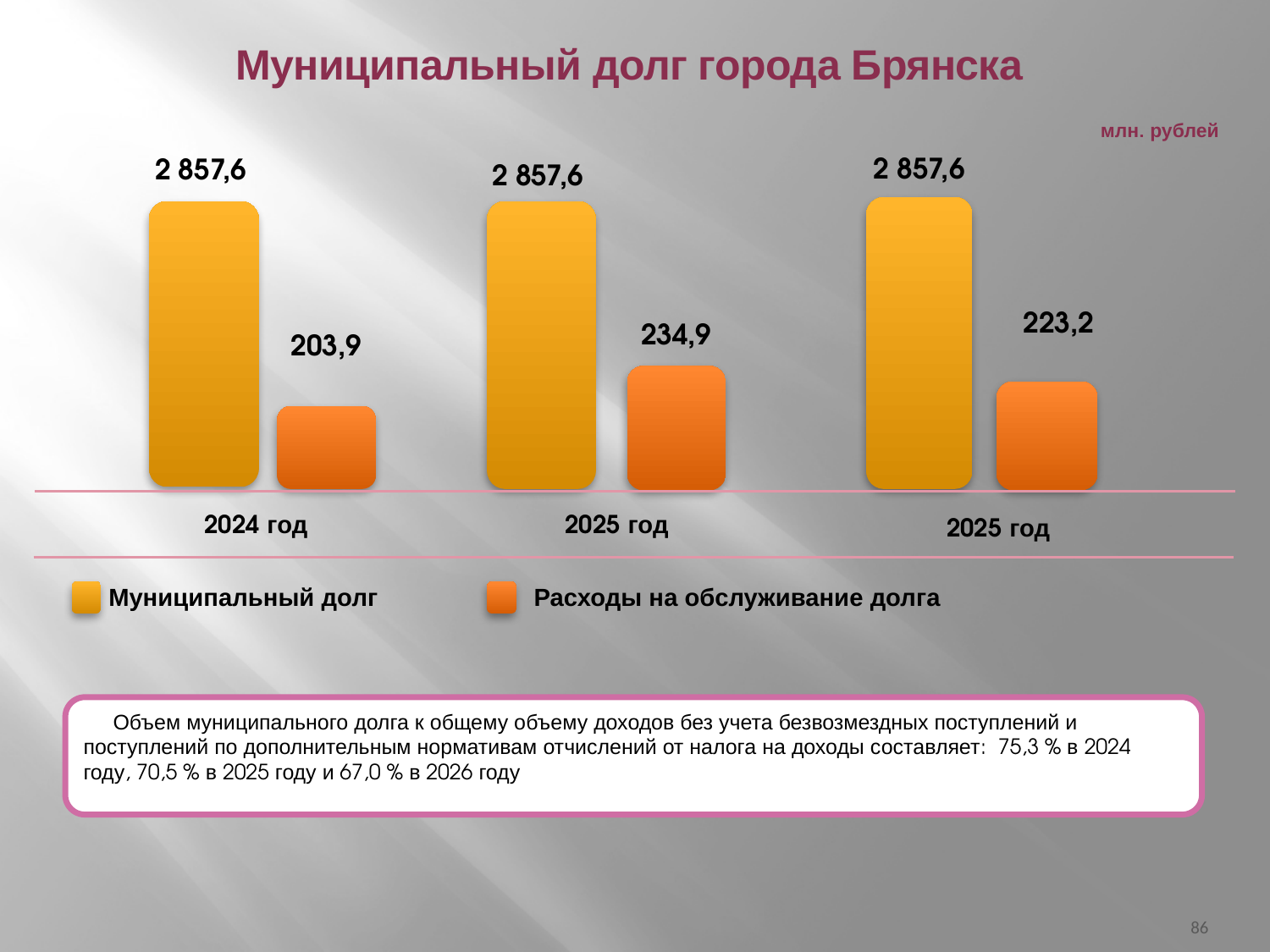

Муниципальный долг города Брянска

2 857,6

223,2

2025 год
2 857,6

203,9

2024 год
2 857,6

234,9

2025 год

      Муниципальный долг                       Расходы на обслуживание долга

млн. рублей
     Объем муниципального долга к общему объему доходов без учета безвозмездных поступлений и поступлений по дополнительным нормативам отчислений от налога на доходы составляет:  75,3 % в 2024 году, 70,5 % в 2025 году и 67,0 % в 2026 году

86